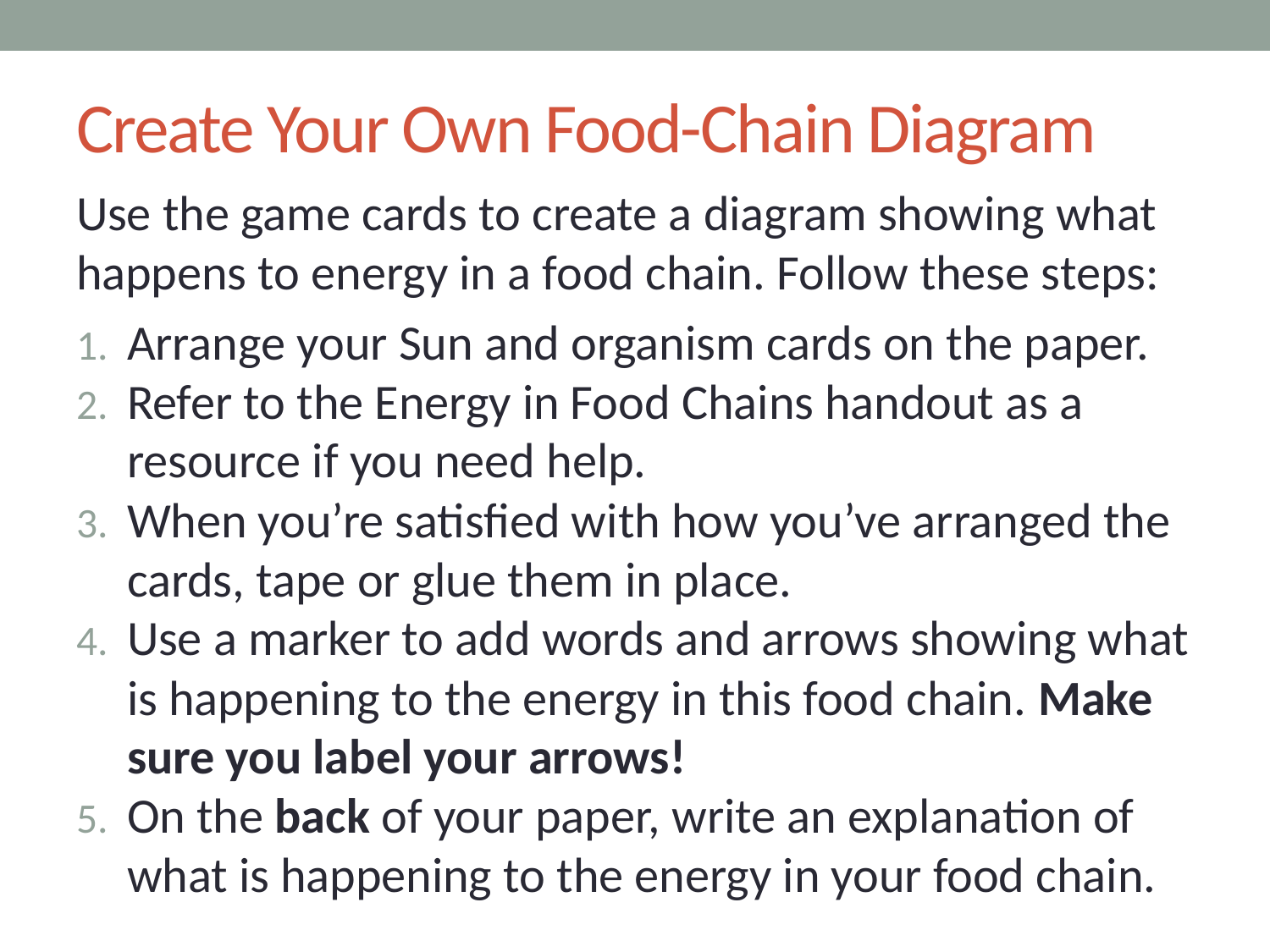

# Create Your Own Food-Chain Diagram
Use the game cards to create a diagram showing what happens to energy in a food chain. Follow these steps:
Arrange your Sun and organism cards on the paper.
Refer to the Energy in Food Chains handout as a resource if you need help.
When you’re satisfied with how you’ve arranged the cards, tape or glue them in place.
Use a marker to add words and arrows showing what is happening to the energy in this food chain. Make sure you label your arrows!
On the back of your paper, write an explanation of what is happening to the energy in your food chain.